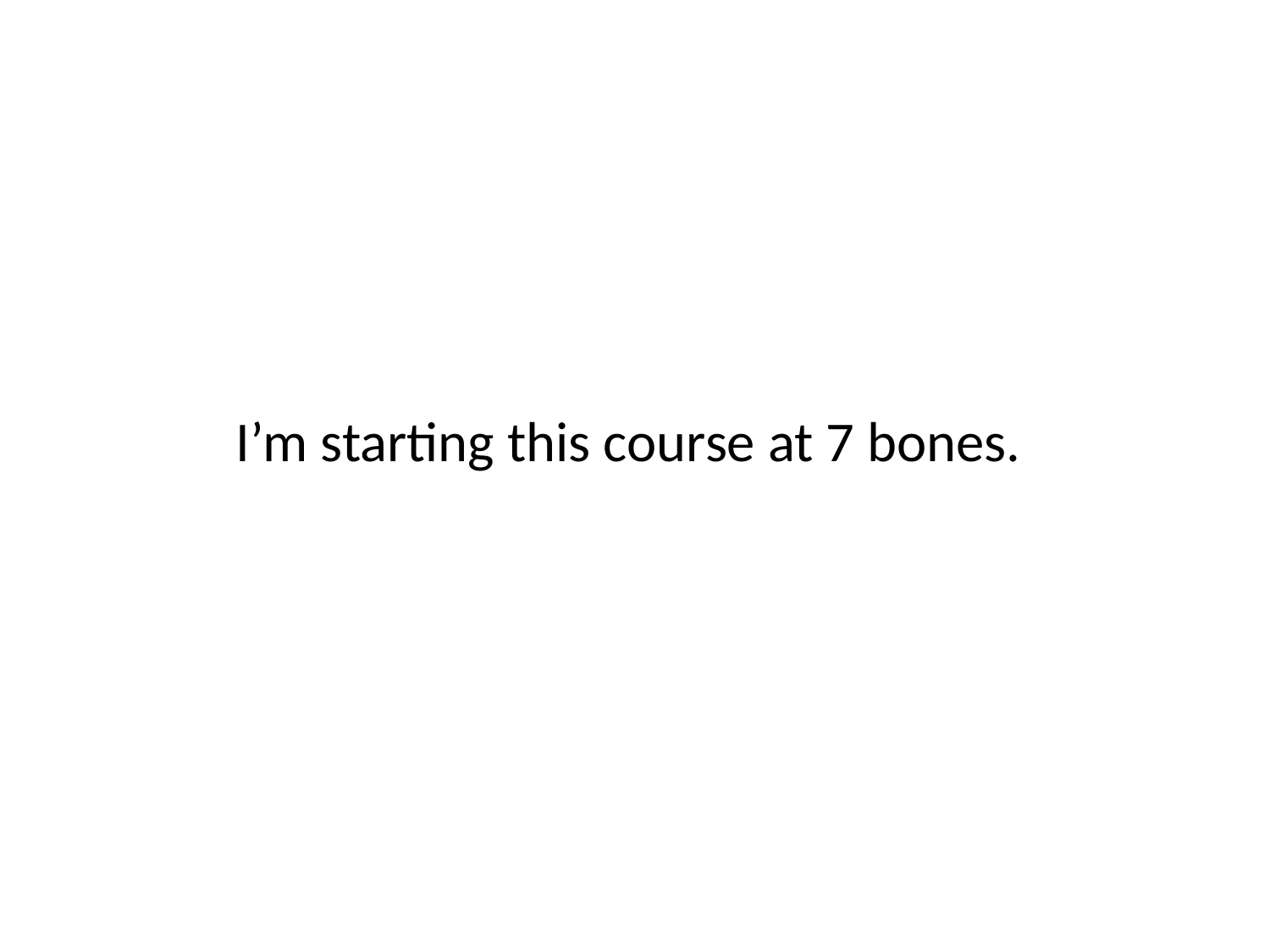

# I’m starting this course at 7 bones.